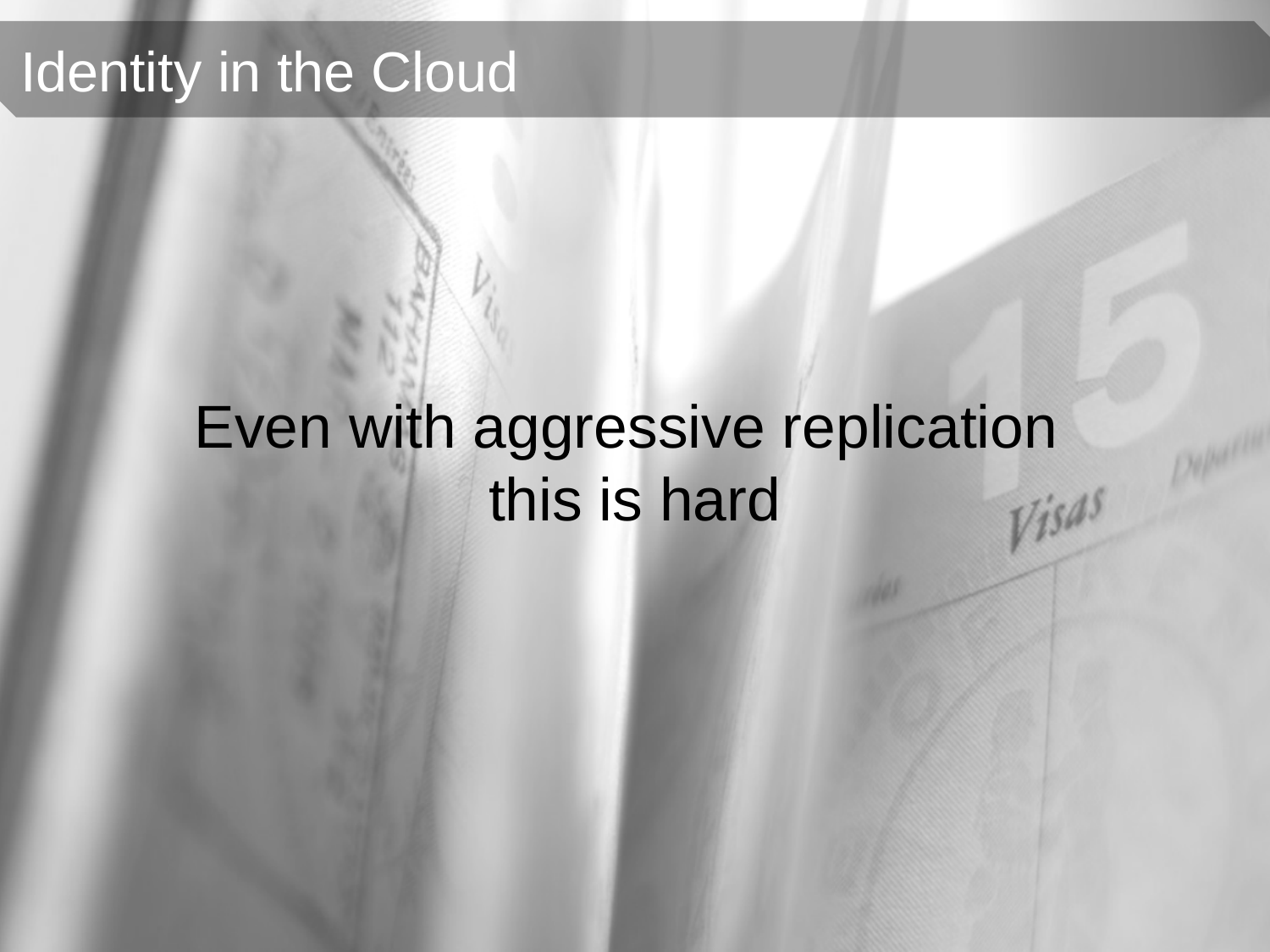

Even with aggressive replication
this is hard